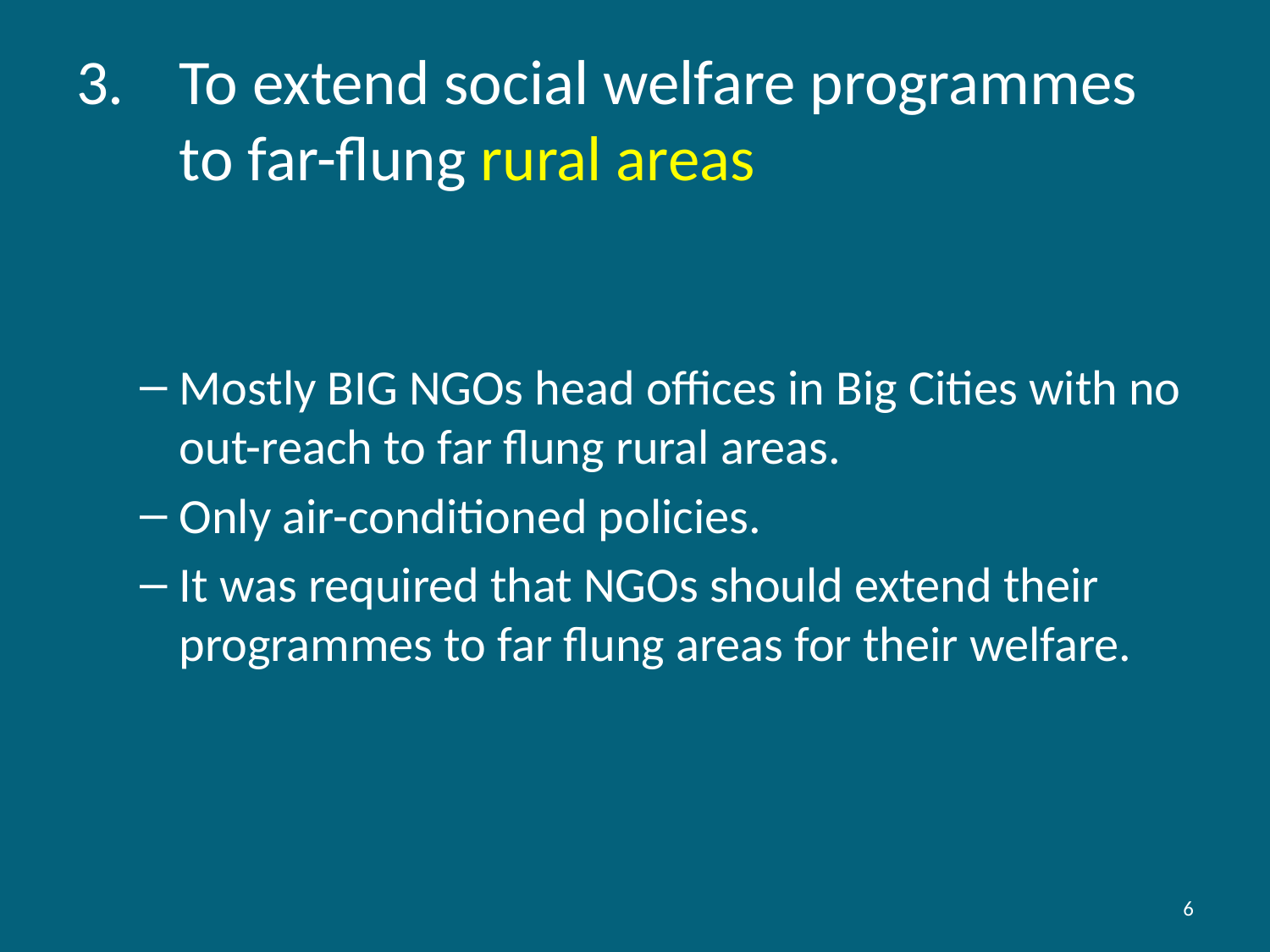

# To extend social welfare programmes to far-flung rural areas
Mostly BIG NGOs head offices in Big Cities with no out-reach to far flung rural areas.
Only air-conditioned policies.
It was required that NGOs should extend their programmes to far flung areas for their welfare.
6